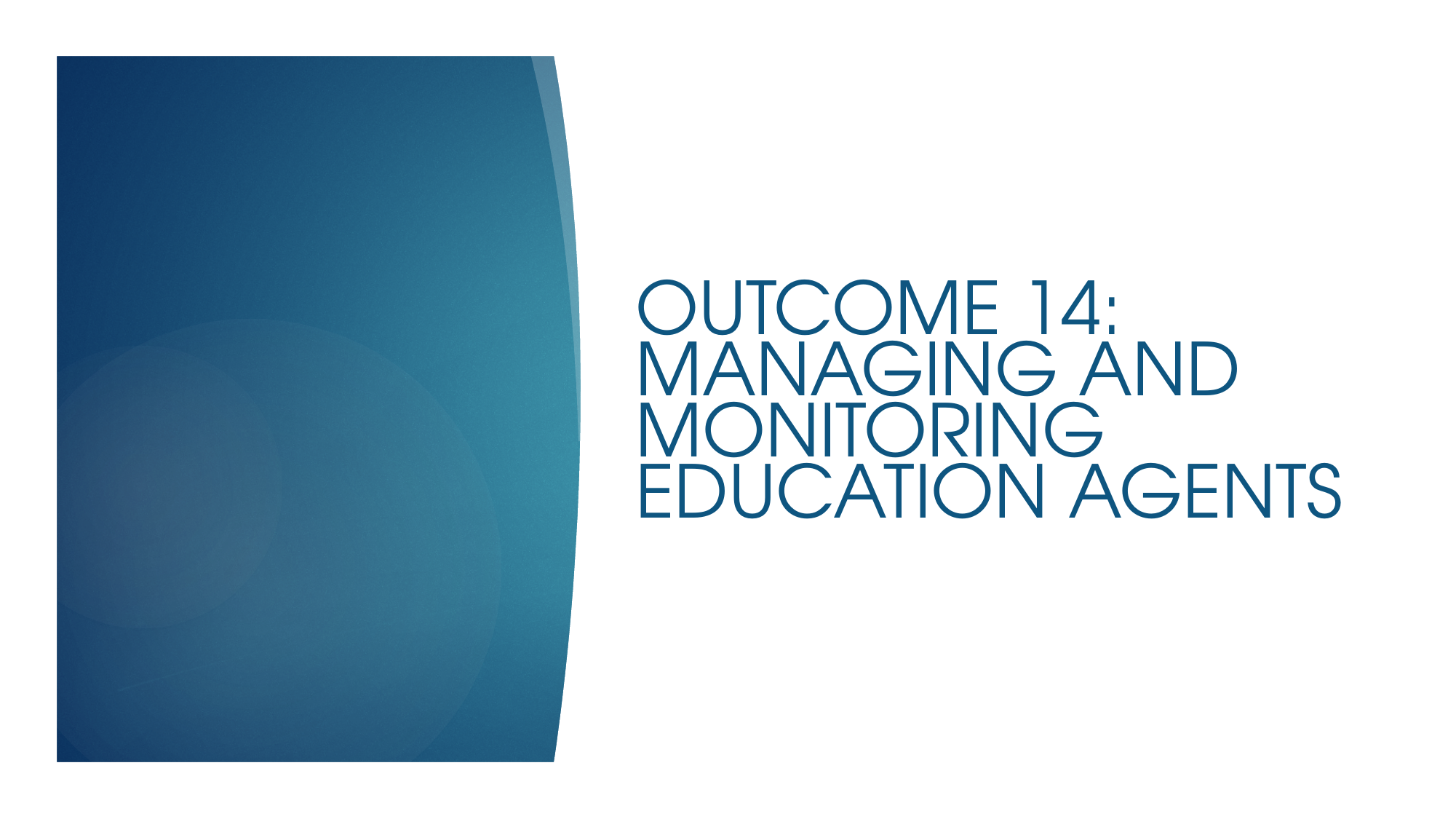

OUTCOME 14: MANAGING AND MONITORING EDUCATION AGENTS